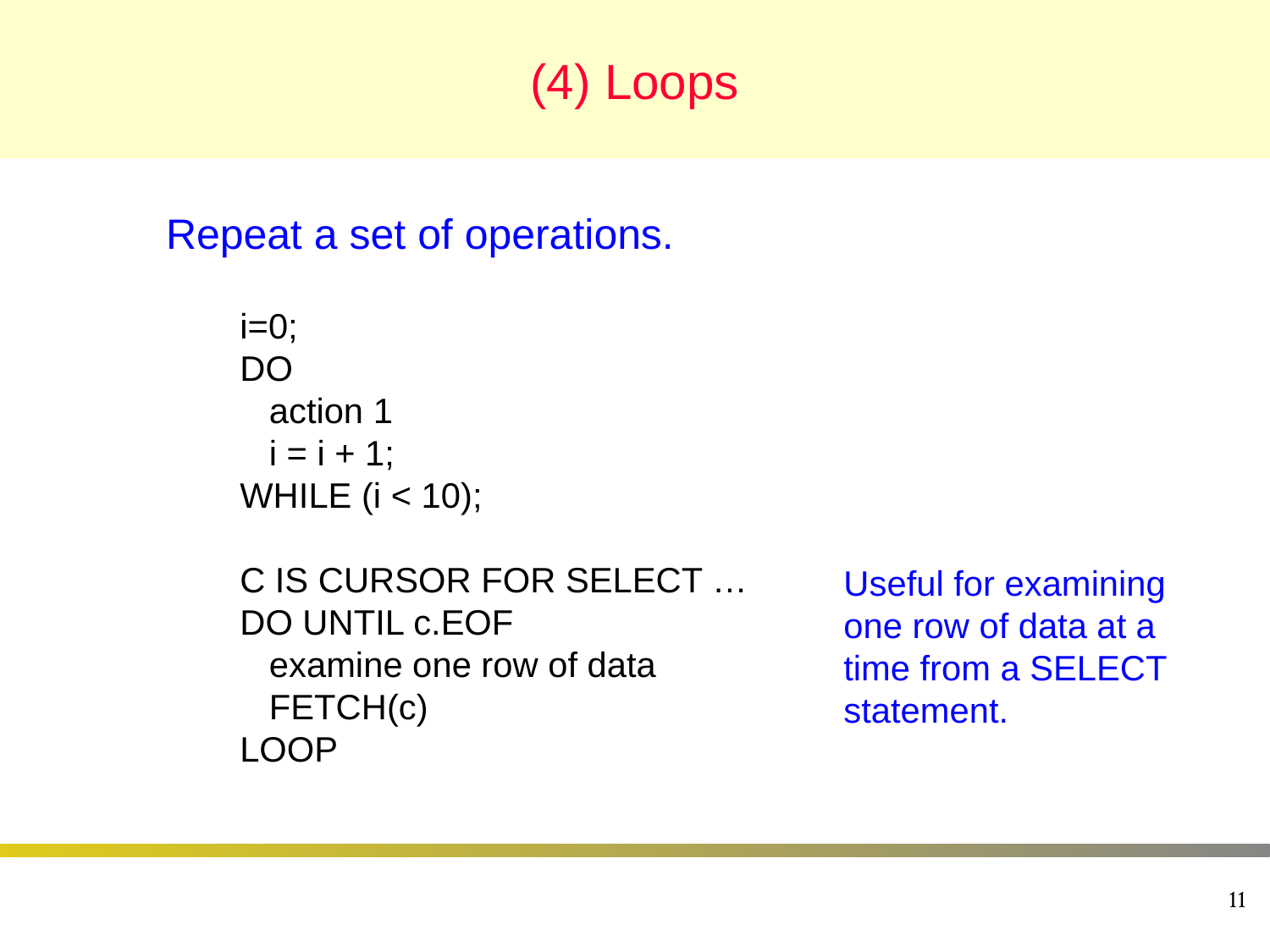

# (4) Loops
Repeat a set of operations.
i=0;
DO
   action 1
   i = i + 1;
WHILE (i < 10);

C IS CURSOR FOR SELECT …
DO UNTIL c.EOF
   examine one row of data
   FETCH(c)
LOOP
Useful for examining one row of data at a time from a SELECT statement.
11